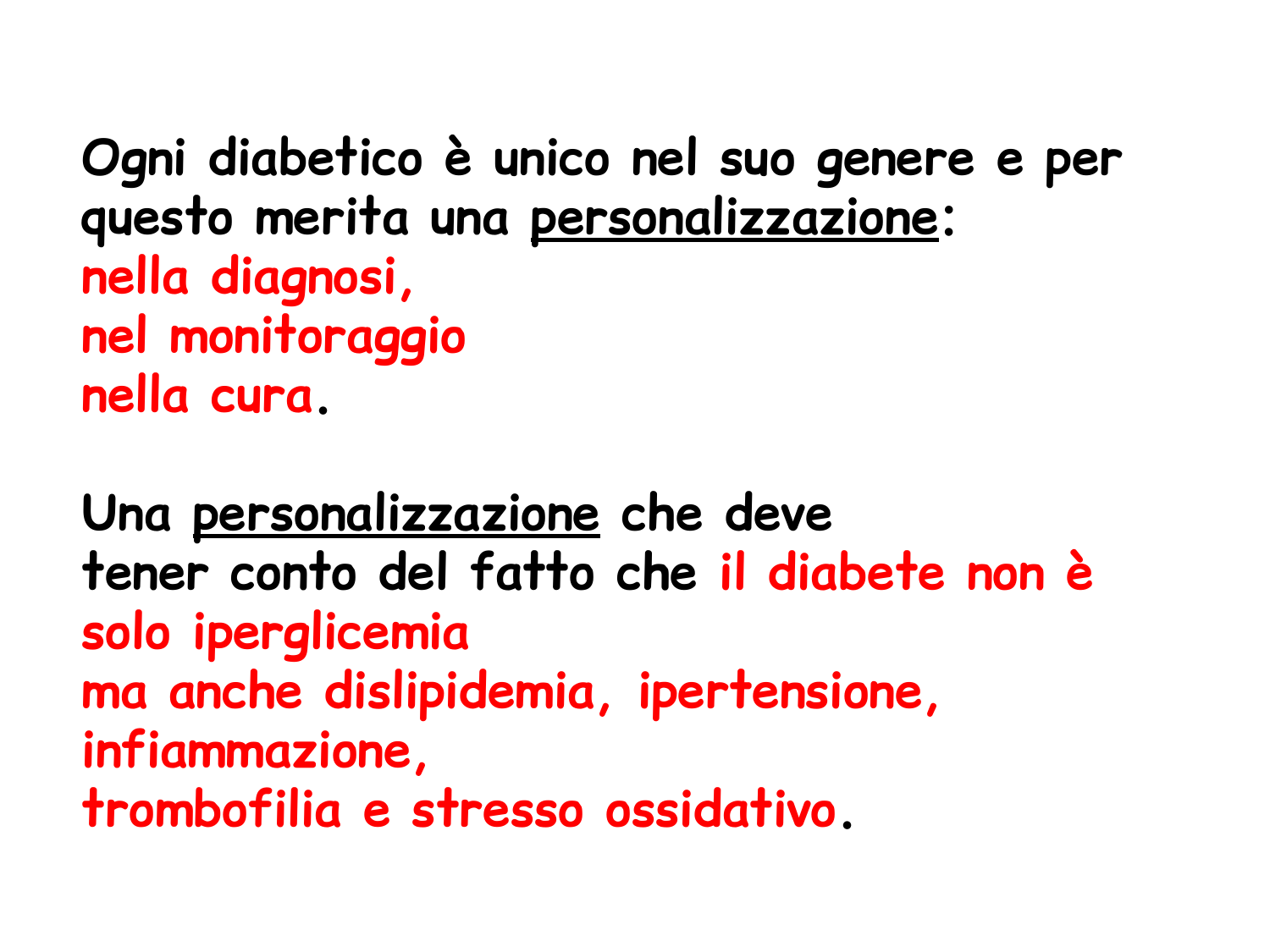

Ogni diabetico è unico nel suo genere e per questo merita una personalizzazione:
nella diagnosi,
nel monitoraggio
nella cura.

Una personalizzazione che deve
tener conto del fatto che il diabete non è solo iperglicemia
ma anche dislipidemia, ipertensione, infiammazione,
trombofilia e stresso ossidativo.